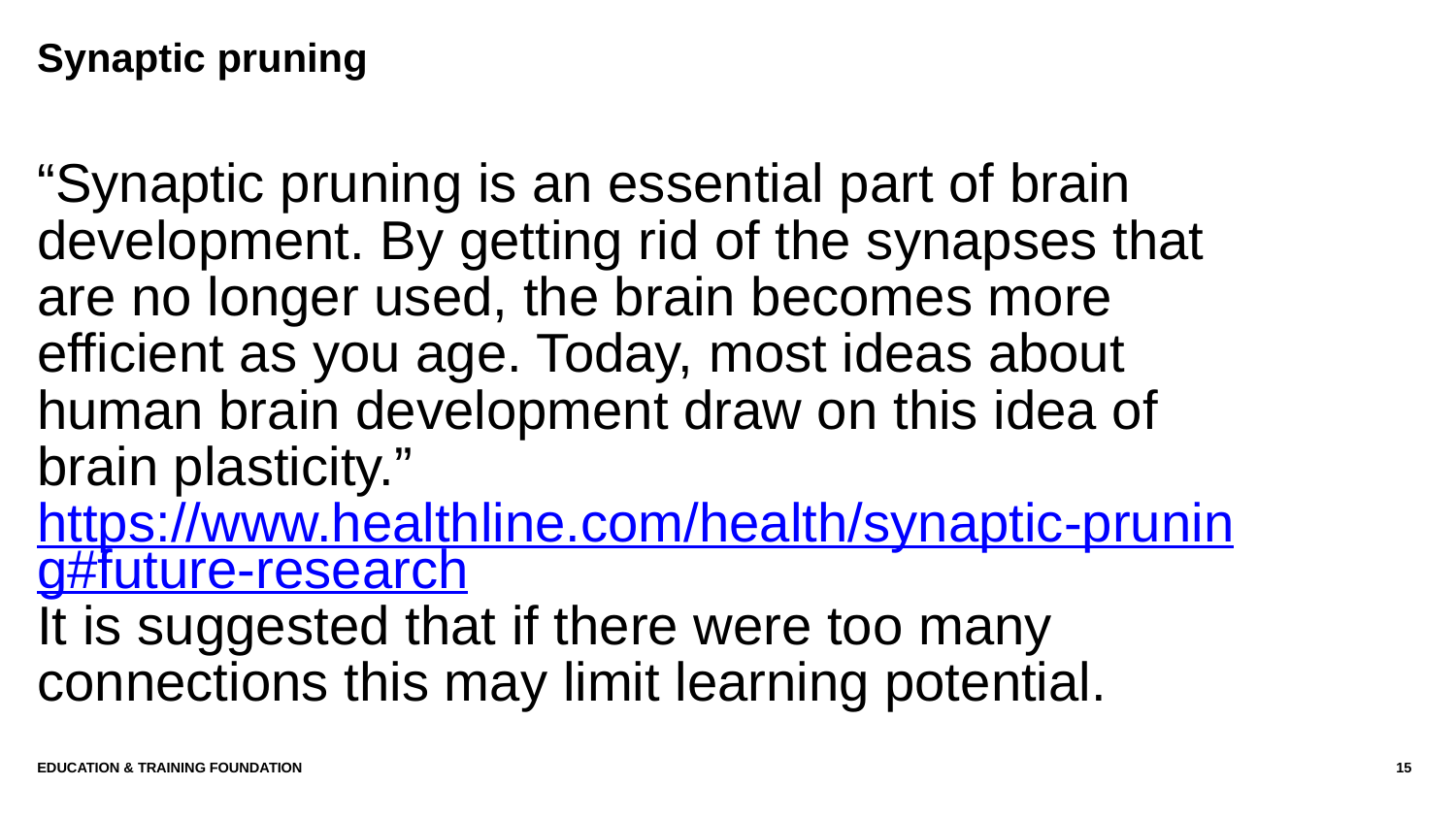

# Synaptic pruning
“Synaptic pruning is an essential part of brain development. By getting rid of the synapses that are no longer used, the brain becomes more efficient as you age. Today, most ideas about human brain development draw on this idea of brain plasticity.”
https://www.healthline.com/health/synaptic-pruning#future-research
It is suggested that if there were too many connections this may limit learning potential.

Education & Training Foundation
15